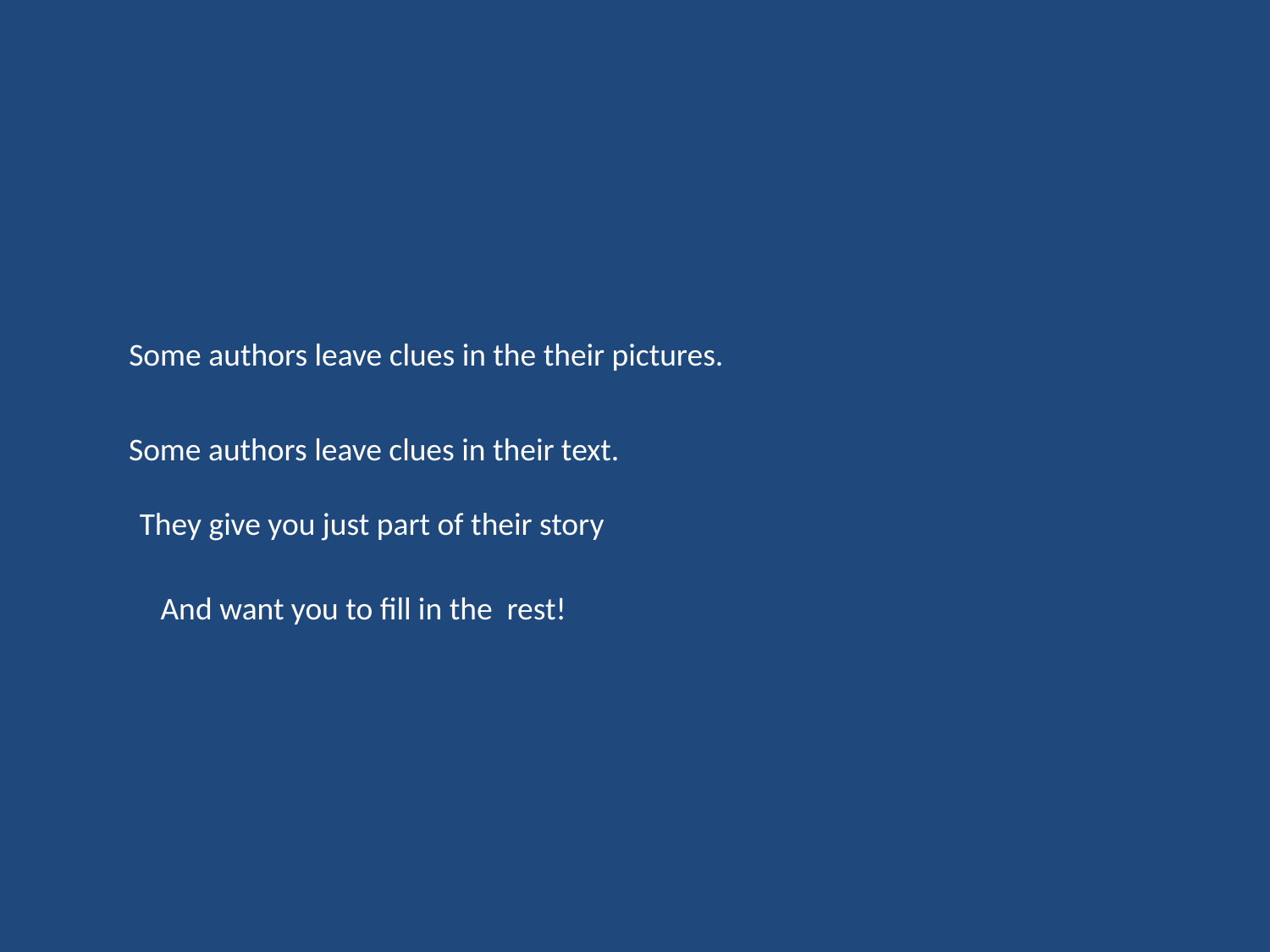

#
Some authors leave clues in the their pictures.
Some authors leave clues in their text.
They give you just part of their story
And want you to fill in the  rest!